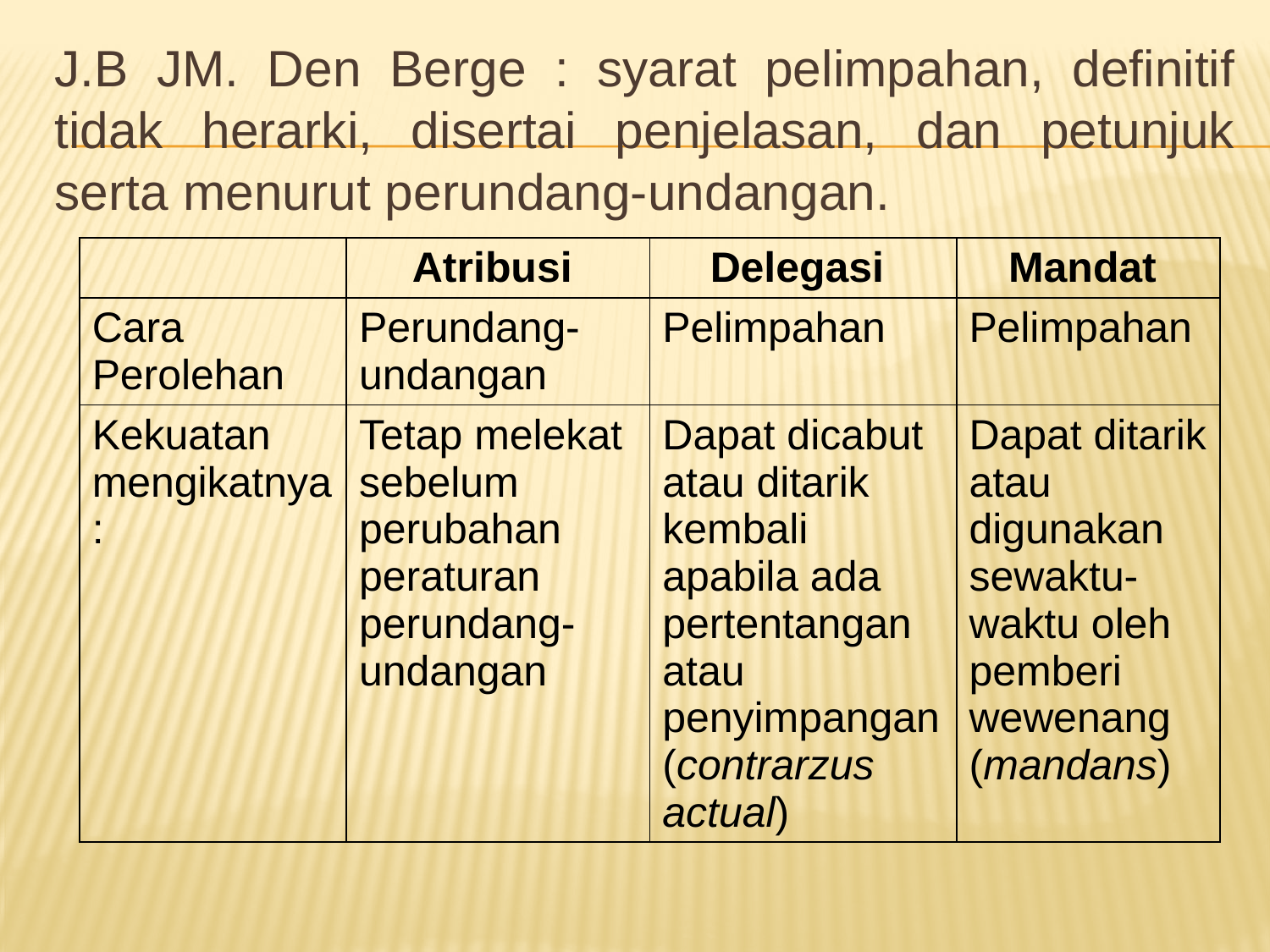

J.B JM. Den Berge : syarat pelimpahan, definitif tidak herarki, disertai penjelasan, dan petunjuk serta menurut perundang-undangan.

|  | Atribusi | Delegasi | Mandat |
| --- | --- | --- | --- |
| Cara Perolehan | Perundang-undangan | Pelimpahan | Pelimpahan |
| Kekuatan mengikatnya: | Tetap melekat sebelum perubahan peraturan perundang-undangan | Dapat dicabut atau ditarik kembali apabila ada pertentangan atau penyimpangan (contrarzus actual) | Dapat ditarik atau digunakan sewaktu-waktu oleh pemberi wewenang (mandans) |